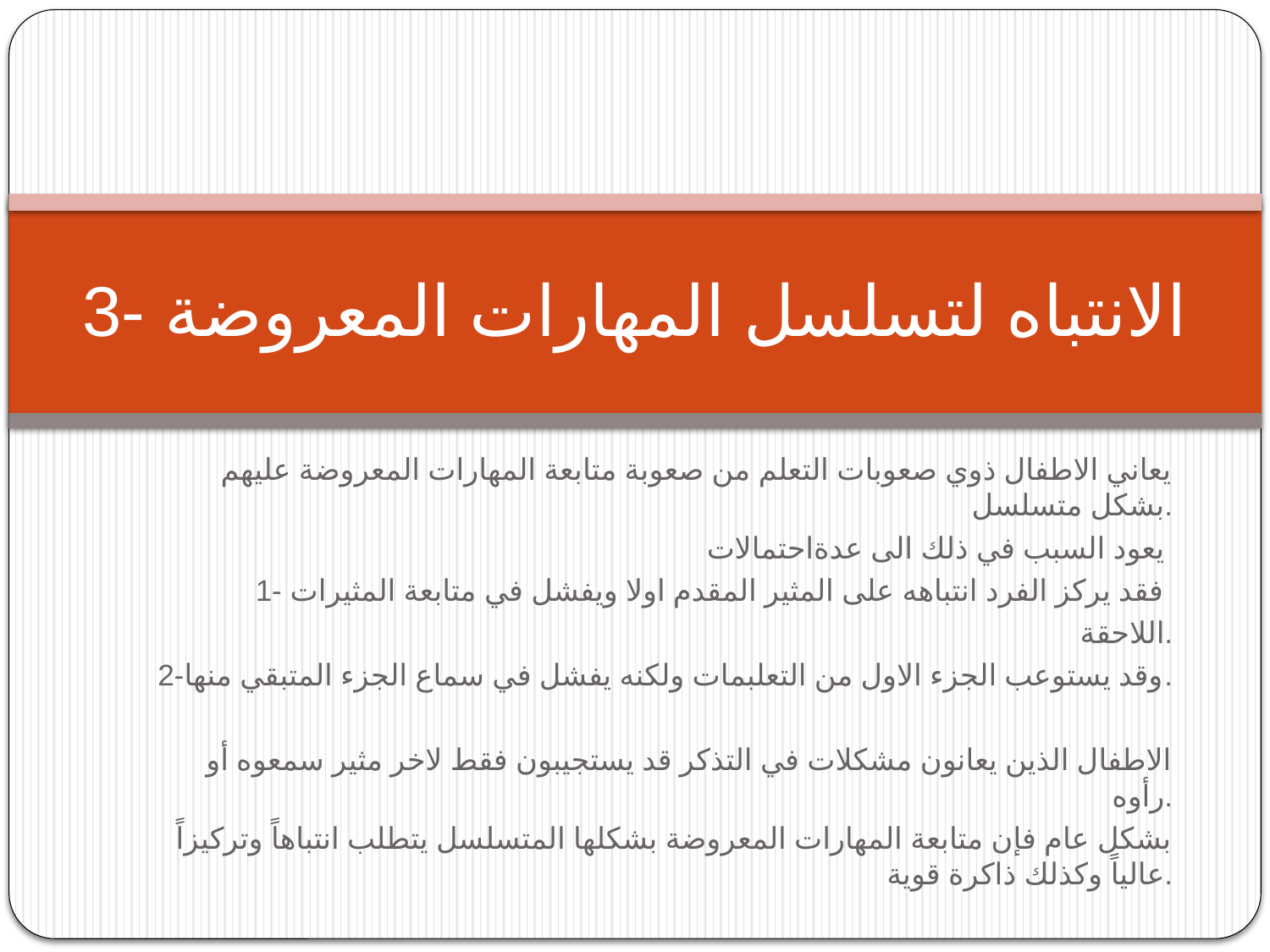

# 3- الانتباه لتسلسل المهارات المعروضة
يعاني الاطفال ذوي صعوبات التعلم من صعوبة متابعة المهارات المعروضة عليهم بشكل متسلسل.
يعود السبب في ذلك الى عدةاحتمالات
1- فقد يركز الفرد انتباهه على المثير المقدم اولا ويفشل في متابعة المثيرات
اللاحقة.
2-وقد يستوعب الجزء الاول من التعلبمات ولكنه يفشل في سماع الجزء المتبقي منها.

الاطفال الذين يعانون مشكلات في التذكر قد يستجيبون فقط لاخر مثير سمعوه أو رأوه.
بشكل عام فإن متابعة المهارات المعروضة بشكلها المتسلسل يتطلب انتباهاً وتركيزاً عالياً وكذلك ذاكرة قوية.